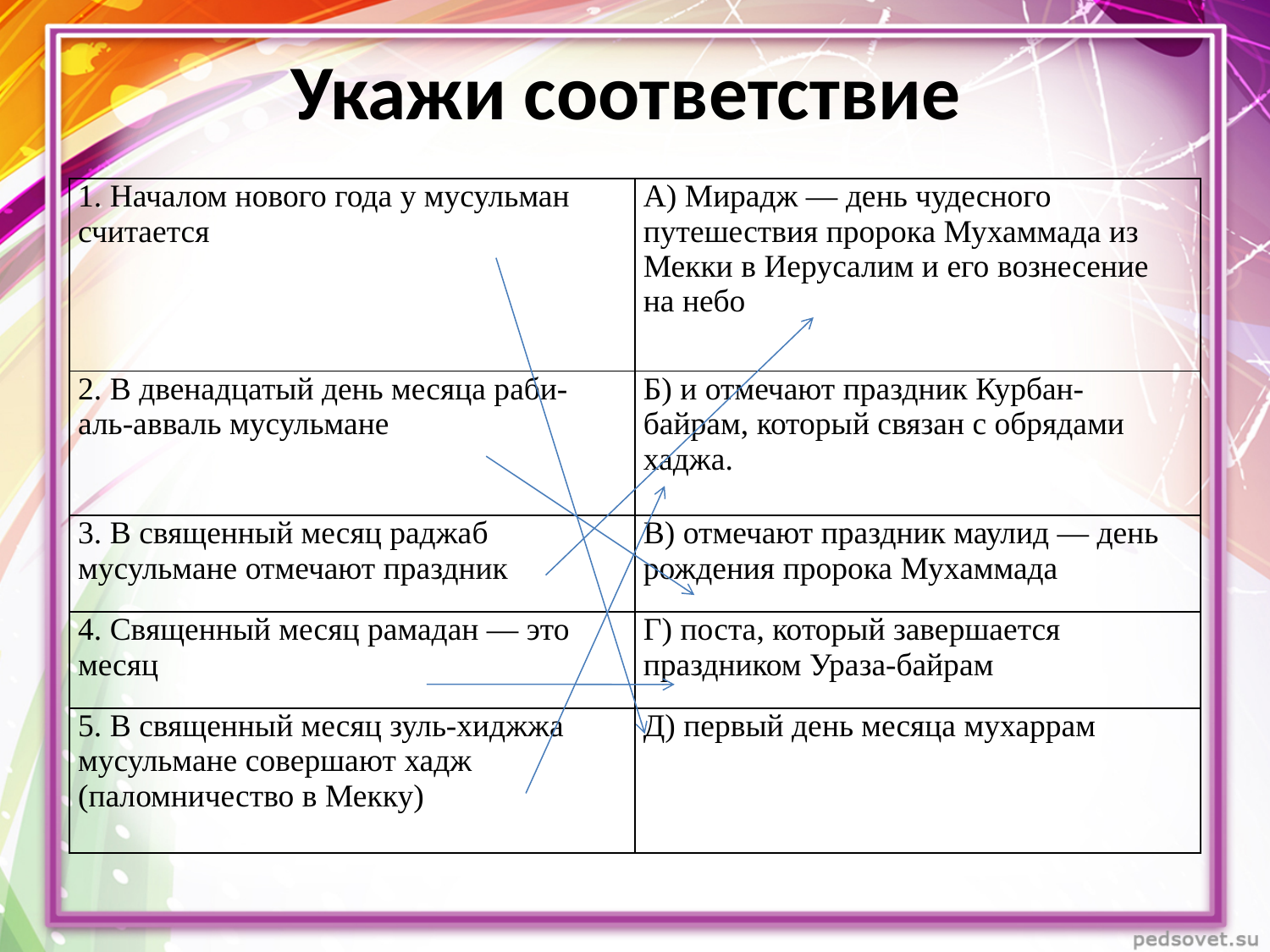

# Укажи соответствие
| 1. Началом нового года у мусульман считается | А) Мирадж — день чудесного путешествия пророка Мухаммада из Мекки в Иерусалим и его вознесение на небо |
| --- | --- |
| 2. В двенадцатый день месяца раби- аль-авваль мусульмане | Б) и отмечают праздник Курбан- байрам, который связан с обрядами хаджа. |
| 3. В священный месяц раджаб мусульмане отмечают праздник | В) отмечают праздник маулид — день рождения пророка Мухаммада |
| 4. Священный месяц рамадан — это месяц | Г) поста, который завершается праздником Ураза-байрам |
| 5. В священный месяц зуль-хиджжа мусульмане совершают хадж (паломничество в Мекку) | Д) первый день месяца мухаррам |